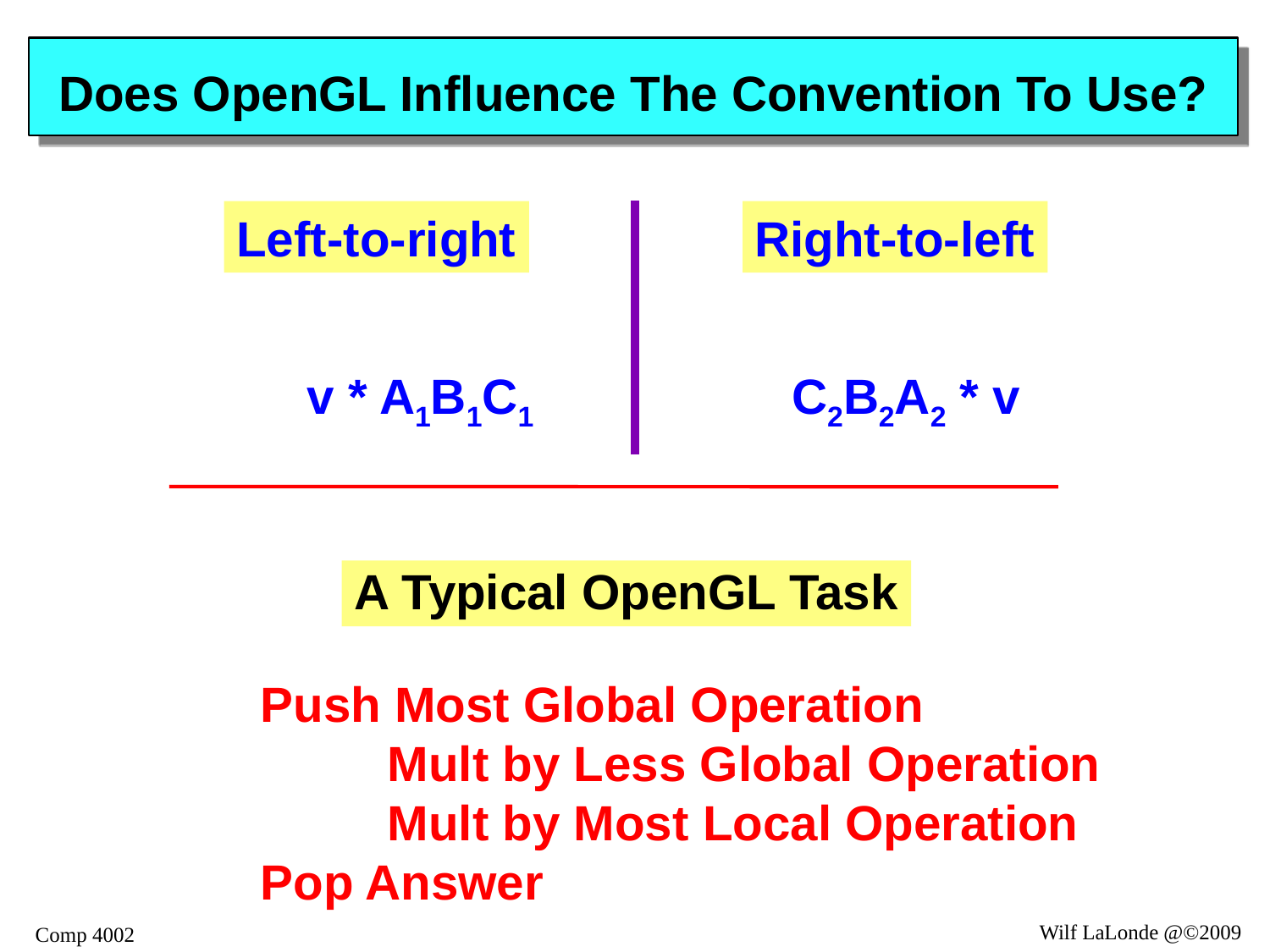

# Does OpenGL Influence The Convention To Use?
Left-to-right
Right-to-left
   v * A1B1C1
   C2B2A2 * v
A Typical OpenGL Task
Push Most Global Operation
	Mult by Less Global Operation
	Mult by Most Local Operation
Pop Answer